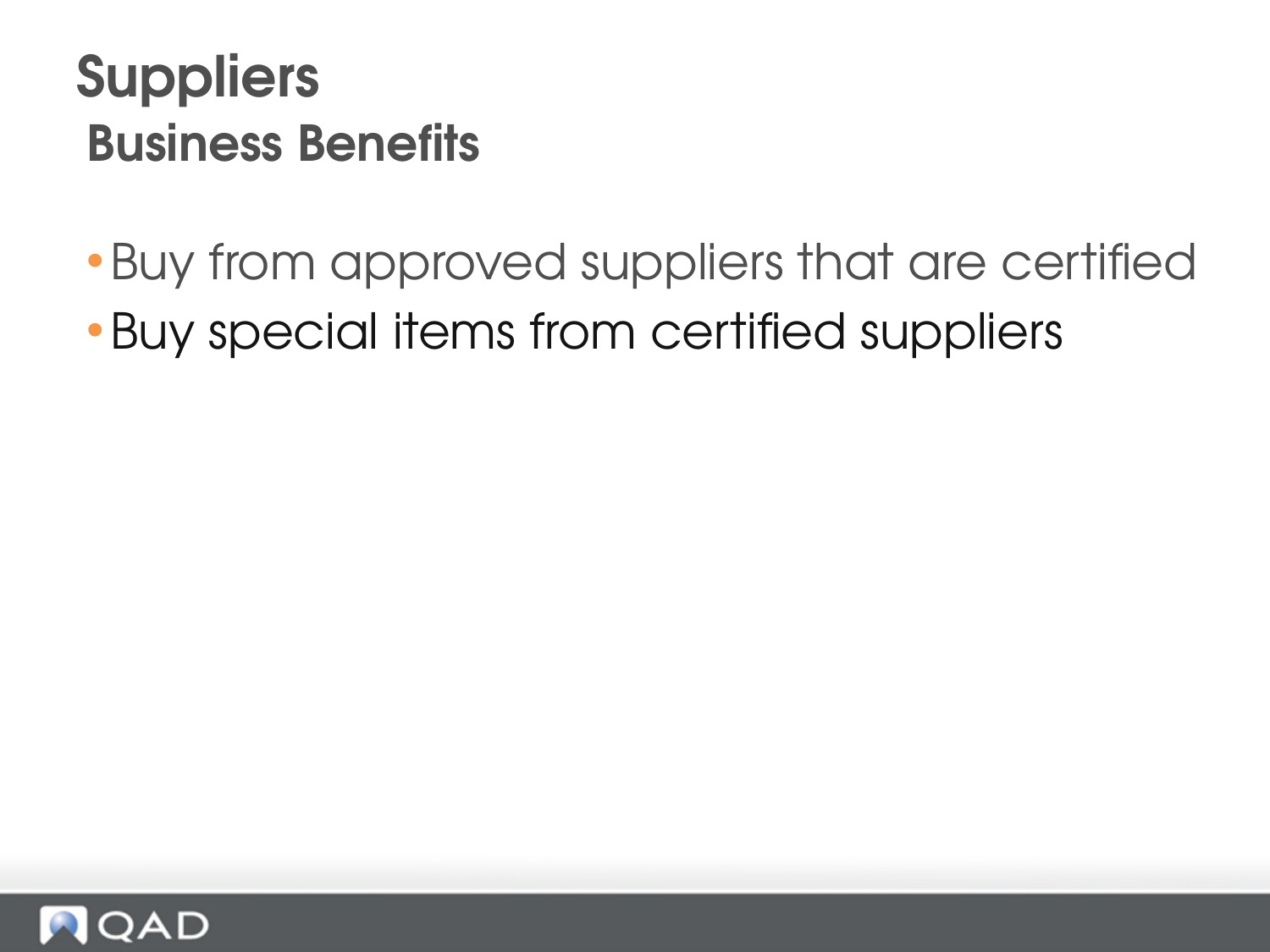

# Suppliers
Business Benefits

Buy from approved suppliers that are certified
Buy special items from certified suppliers